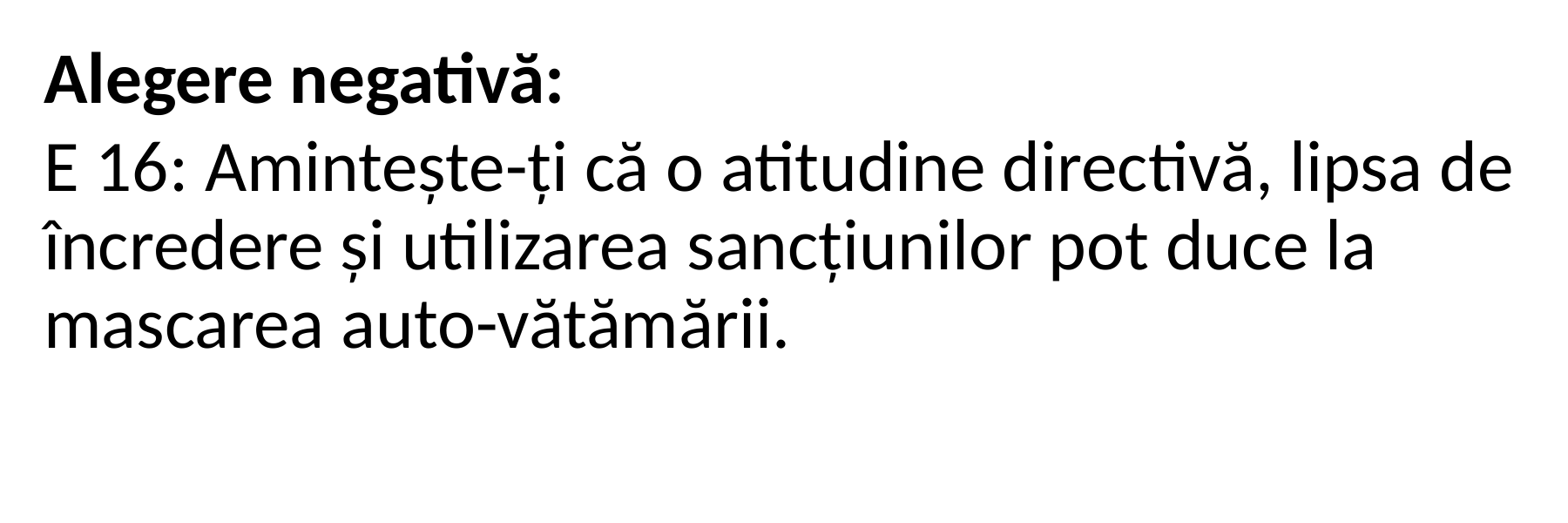

Alegere negativă:
E 16: Amintește-ți că o atitudine directivă, lipsa de încredere și utilizarea sancțiunilor pot duce la mascarea auto-vătămării.